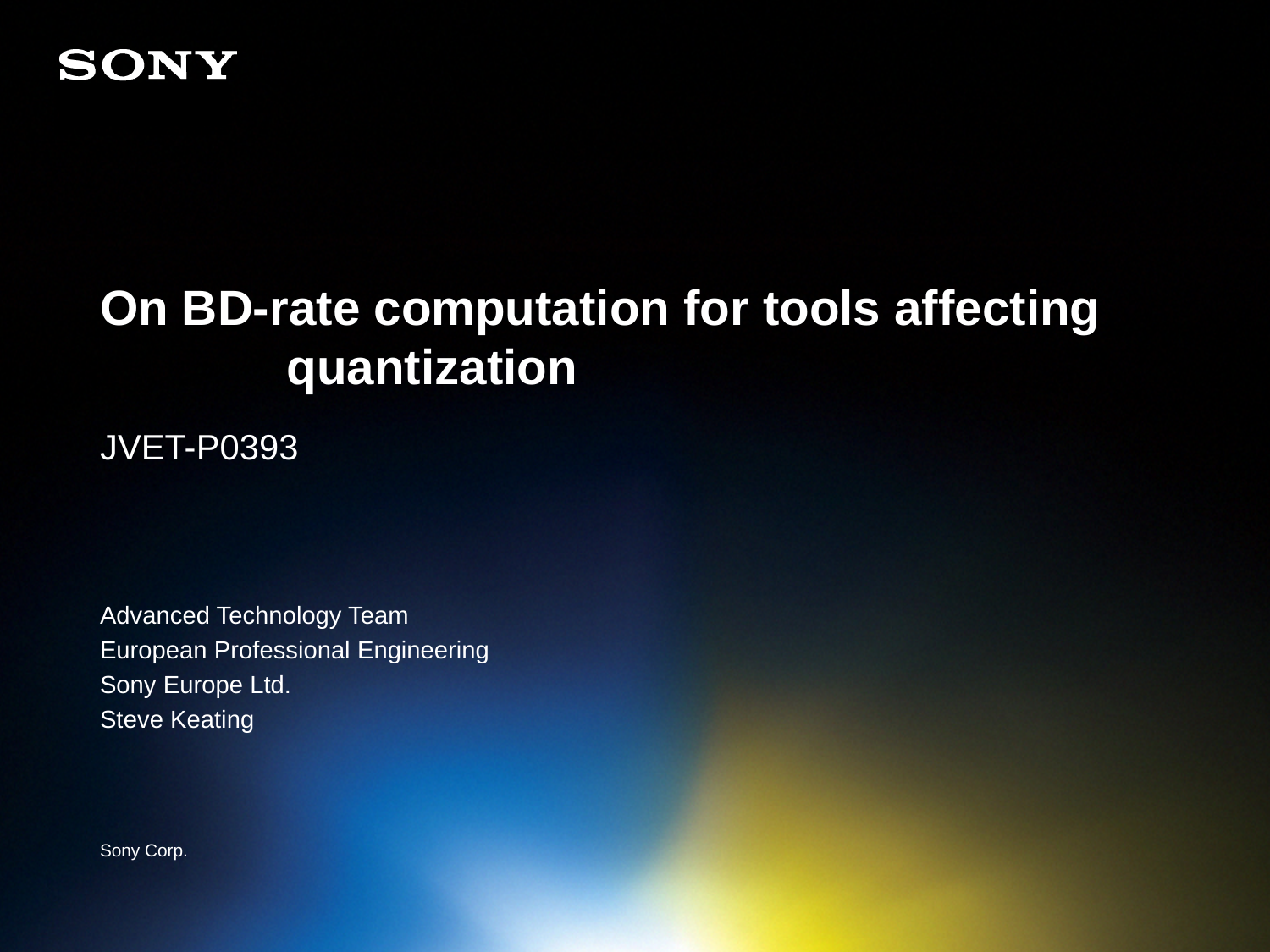

# On BD-rate computation for tools affecting quantization
JVET-P0393
Advanced Technology Team
European Professional Engineering
Sony Europe Ltd.
Steve Keating
Sony Corp.